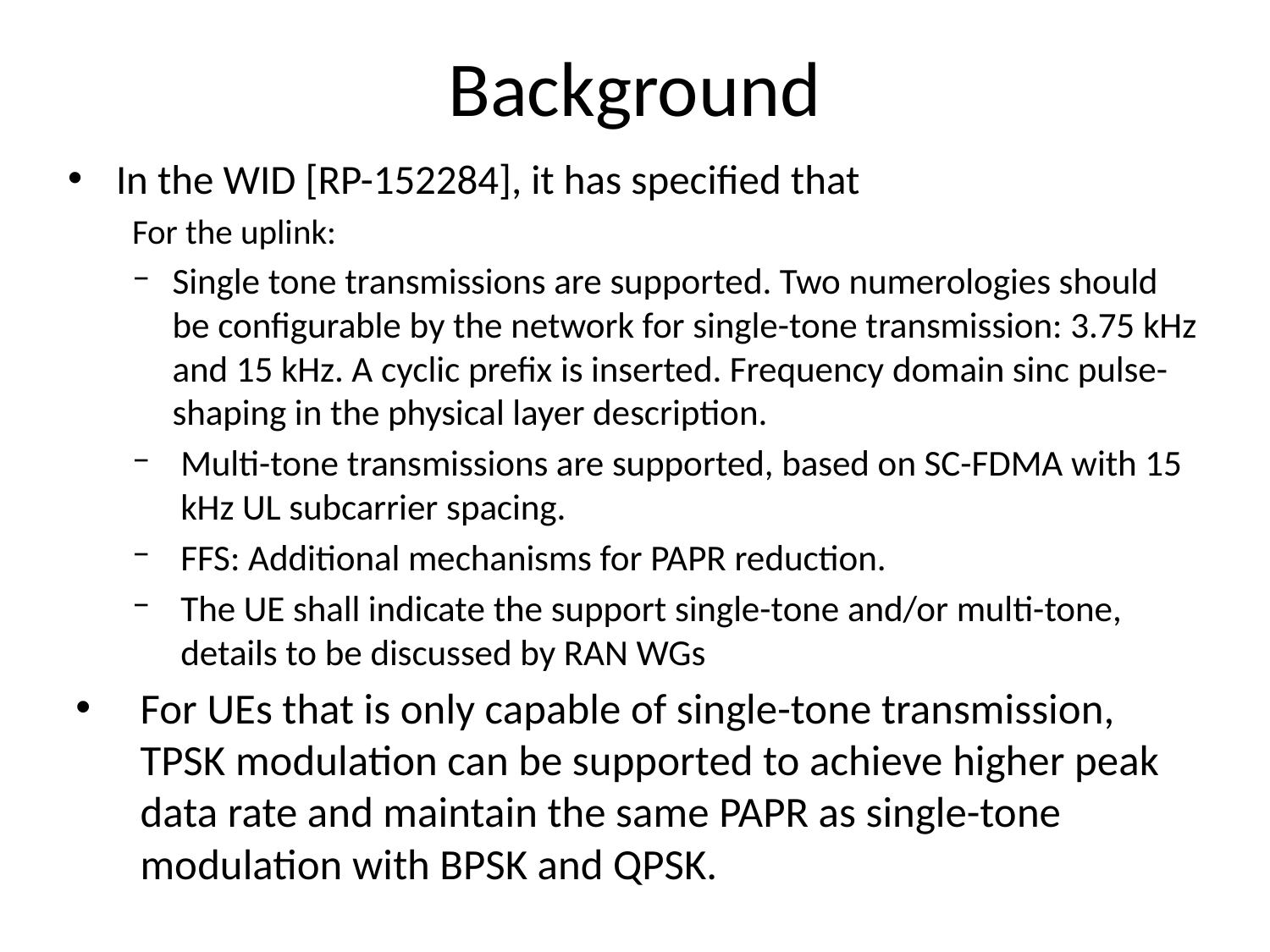

# Background
In the WID [RP-152284], it has specified that
For the uplink:
Single tone transmissions are supported. Two numerologies should be configurable by the network for single-tone transmission: 3.75 kHz and 15 kHz. A cyclic prefix is inserted. Frequency domain sinc pulse-shaping in the physical layer description.
Multi-tone transmissions are supported, based on SC-FDMA with 15 kHz UL subcarrier spacing.
FFS: Additional mechanisms for PAPR reduction.
The UE shall indicate the support single-tone and/or multi-tone, details to be discussed by RAN WGs
For UEs that is only capable of single-tone transmission, TPSK modulation can be supported to achieve higher peak data rate and maintain the same PAPR as single-tone modulation with BPSK and QPSK.